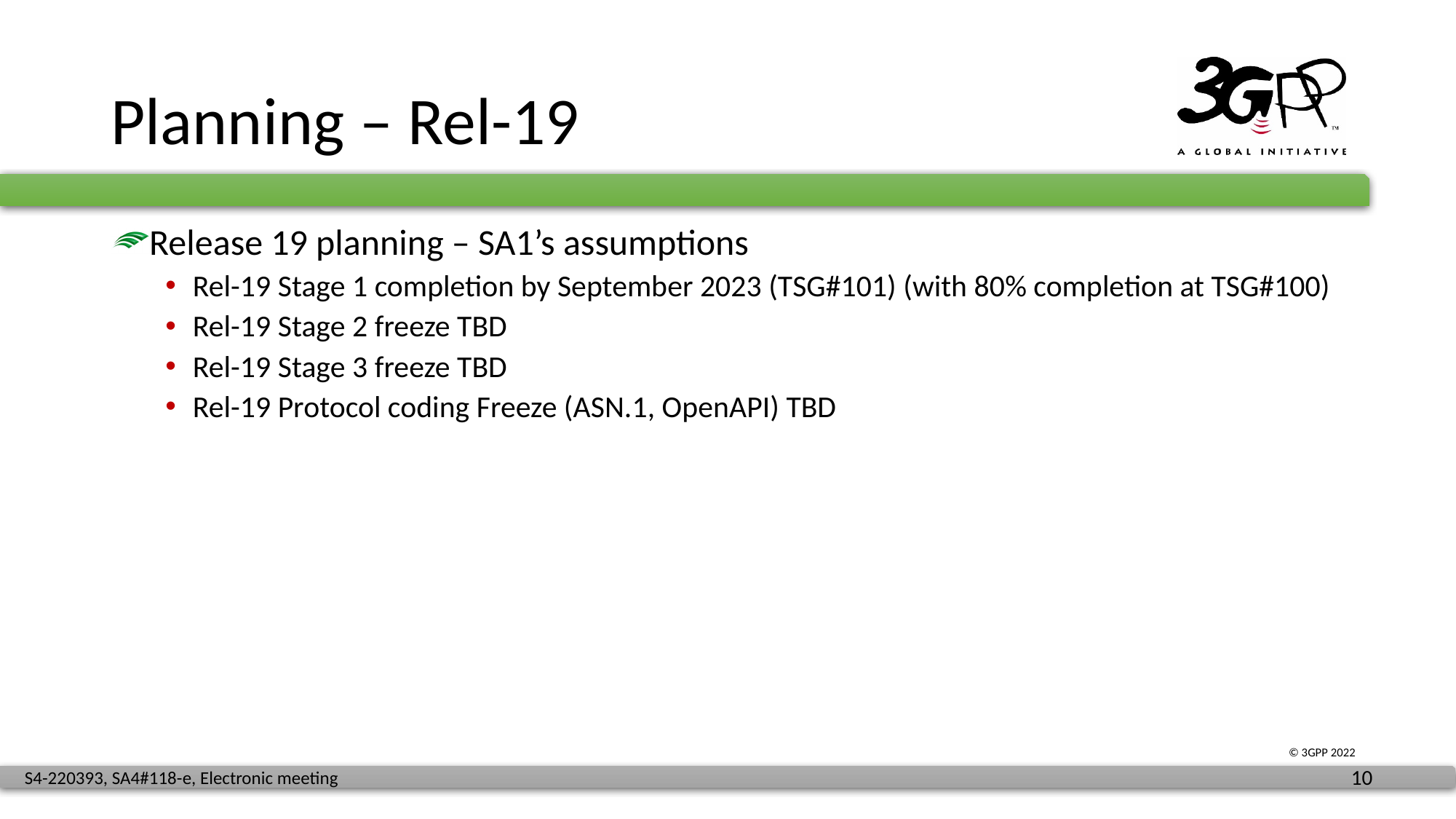

# Planning – Rel-19
Release 19 planning – SA1’s assumptions
Rel-19 Stage 1 completion by September 2023 (TSG#101) (with 80% completion at TSG#100)
Rel-19 Stage 2 freeze TBD
Rel-19 Stage 3 freeze TBD
Rel-19 Protocol coding Freeze (ASN.1, OpenAPI) TBD